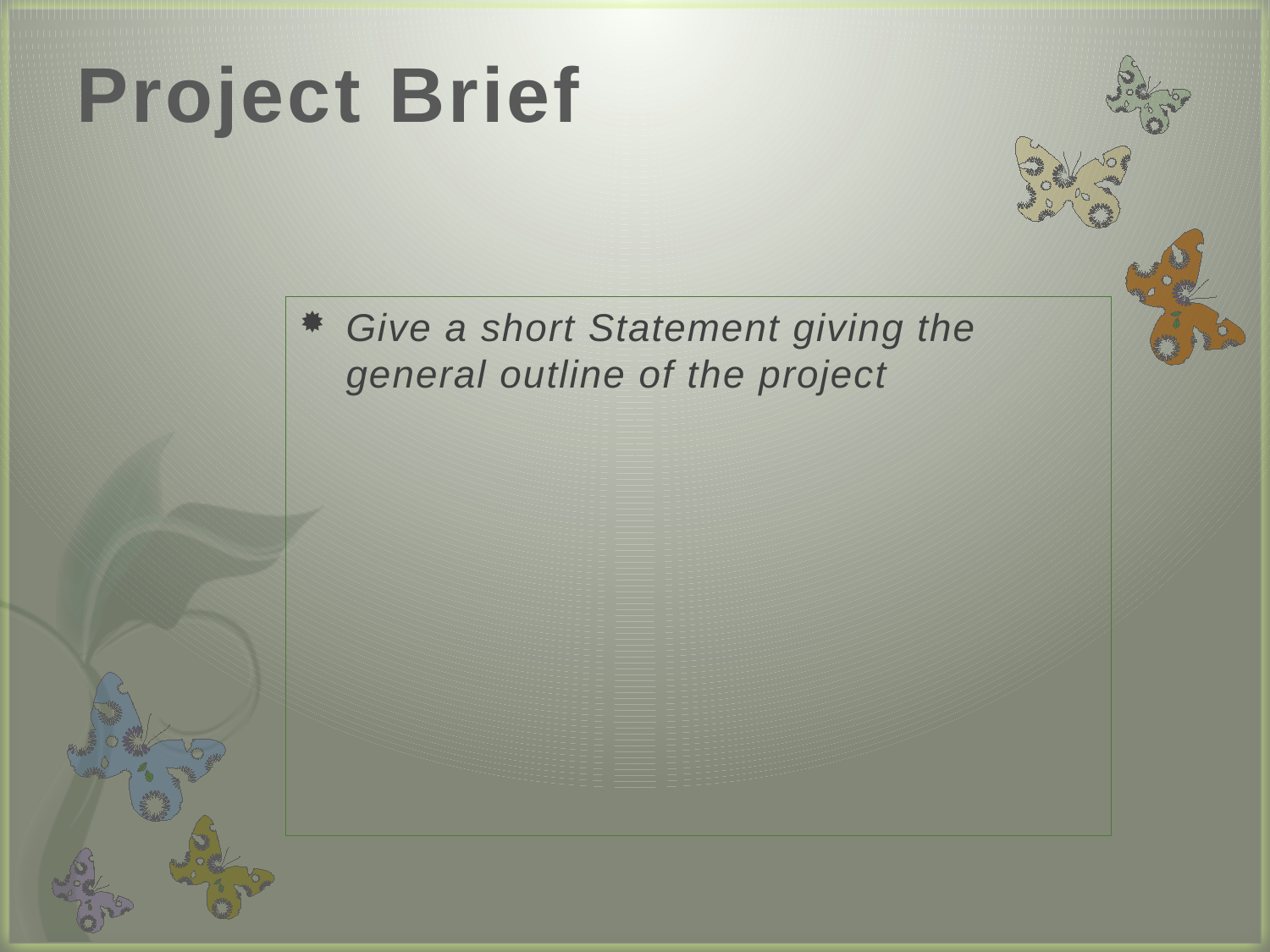

# Project Brief
Give a short Statement giving the general outline of the project